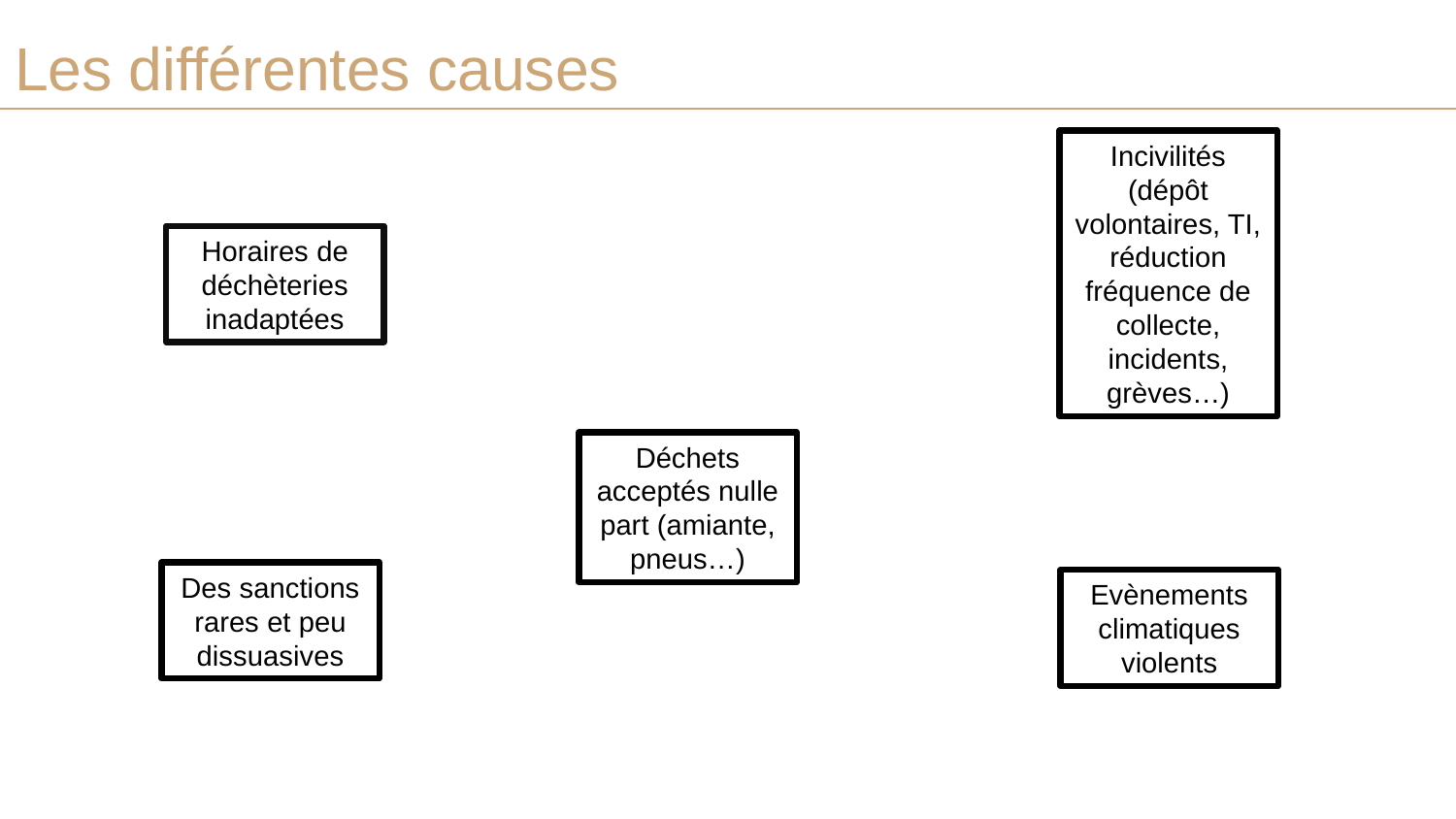

Les différentes causes
Incivilités (dépôt volontaires, TI, réduction fréquence de collecte, incidents, grèves…)
Horaires de déchèteries inadaptées
Déchets acceptés nulle part (amiante, pneus…)
Des sanctions rares et peu dissuasives
Evènements climatiques violents